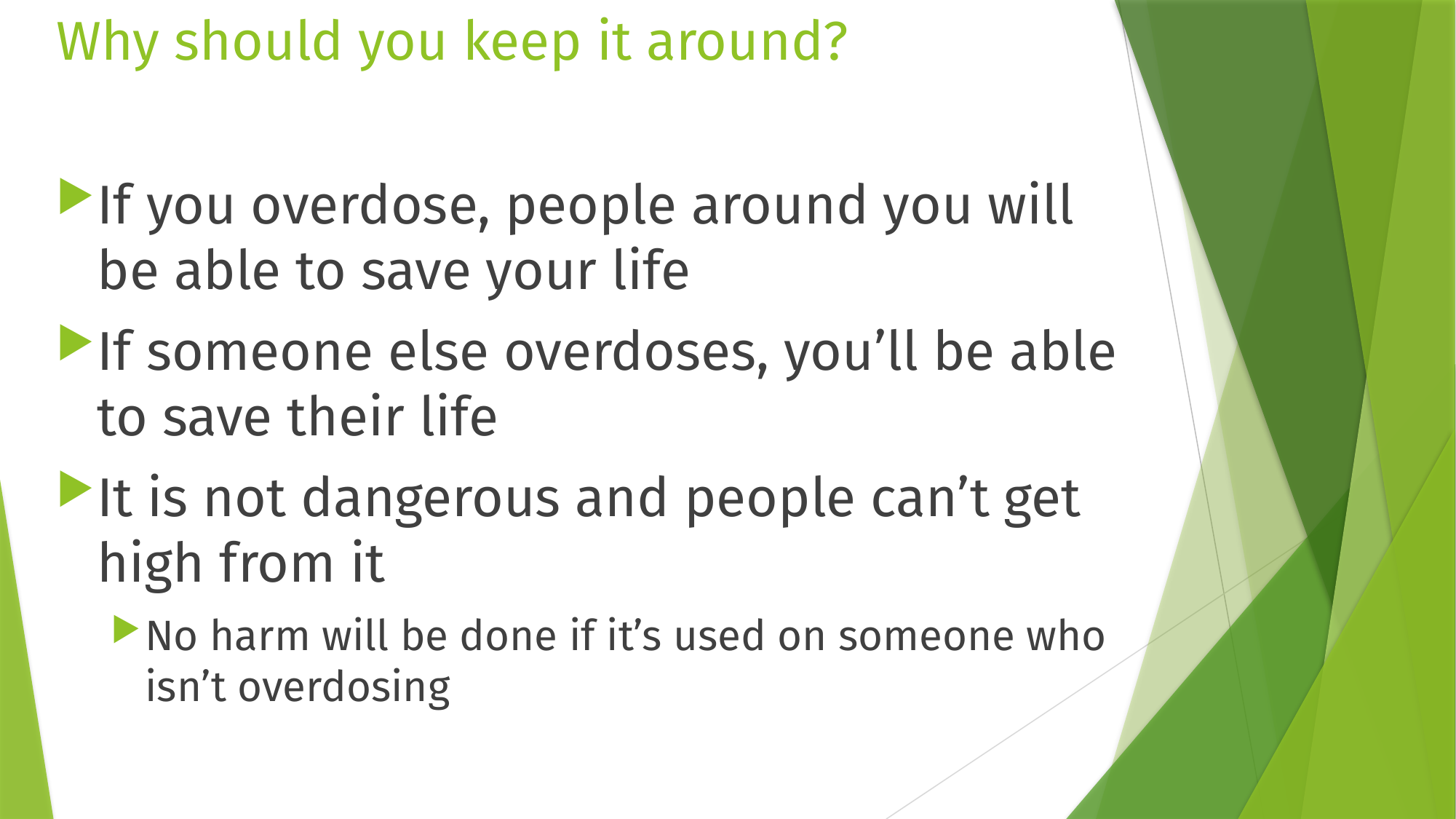

# Why should you keep it around?
If you overdose, people around you will be able to save your life
If someone else overdoses, you’ll be able to save their life
It is not dangerous and people can’t get high from it
No harm will be done if it’s used on someone who isn’t overdosing